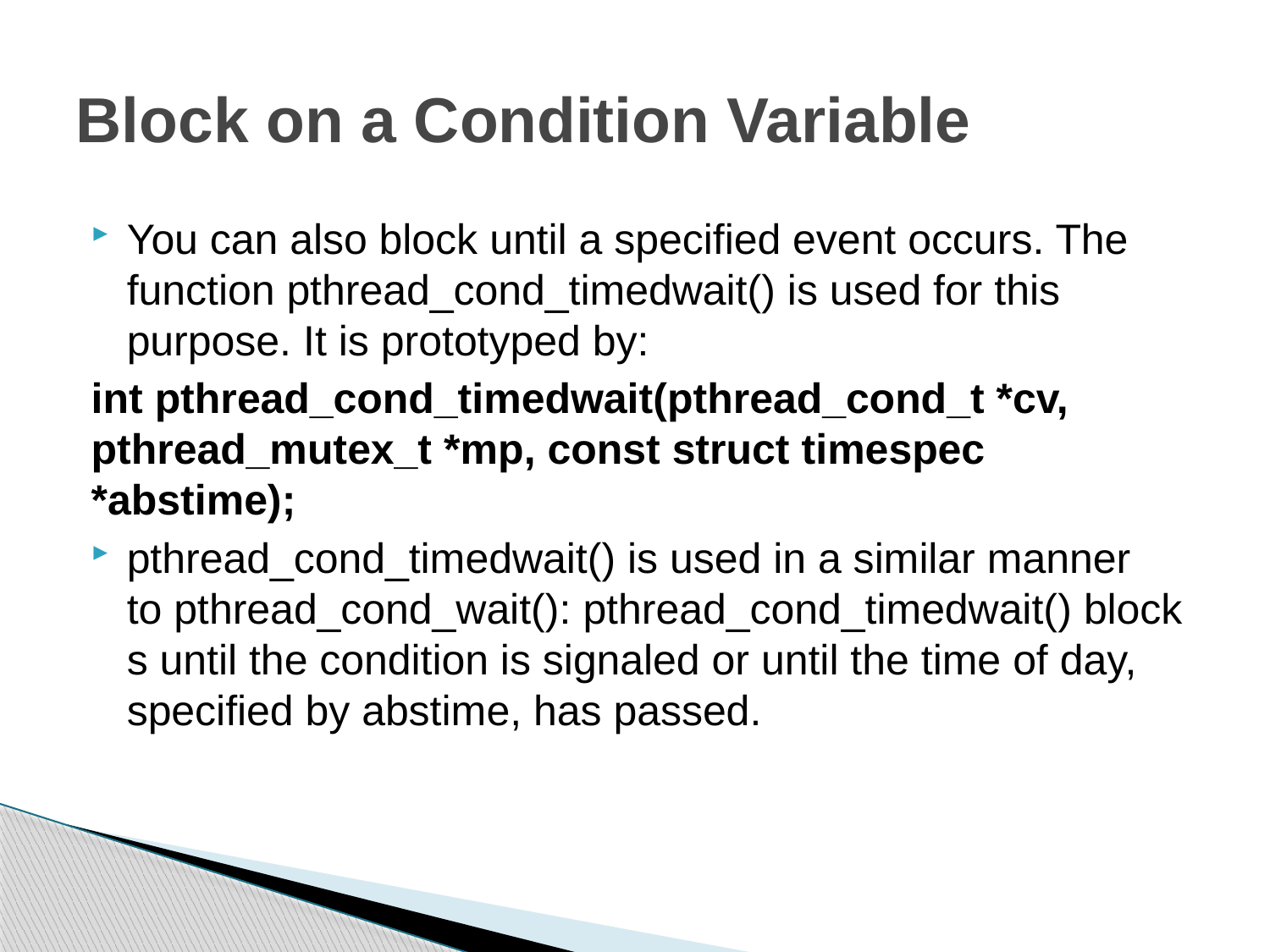

# Block on a Condition Variable
You can also block until a specified event occurs. The function pthread_cond_timedwait() is used for this purpose. It is prototyped by:
int pthread_cond_timedwait(pthread_cond_t *cv, pthread_mutex_t *mp, const struct timespec *abstime);
pthread_cond_timedwait() is used in a similar manner to pthread_cond_wait(): pthread_cond_timedwait() blocks until the condition is signaled or until the time of day, specified by abstime, has passed.